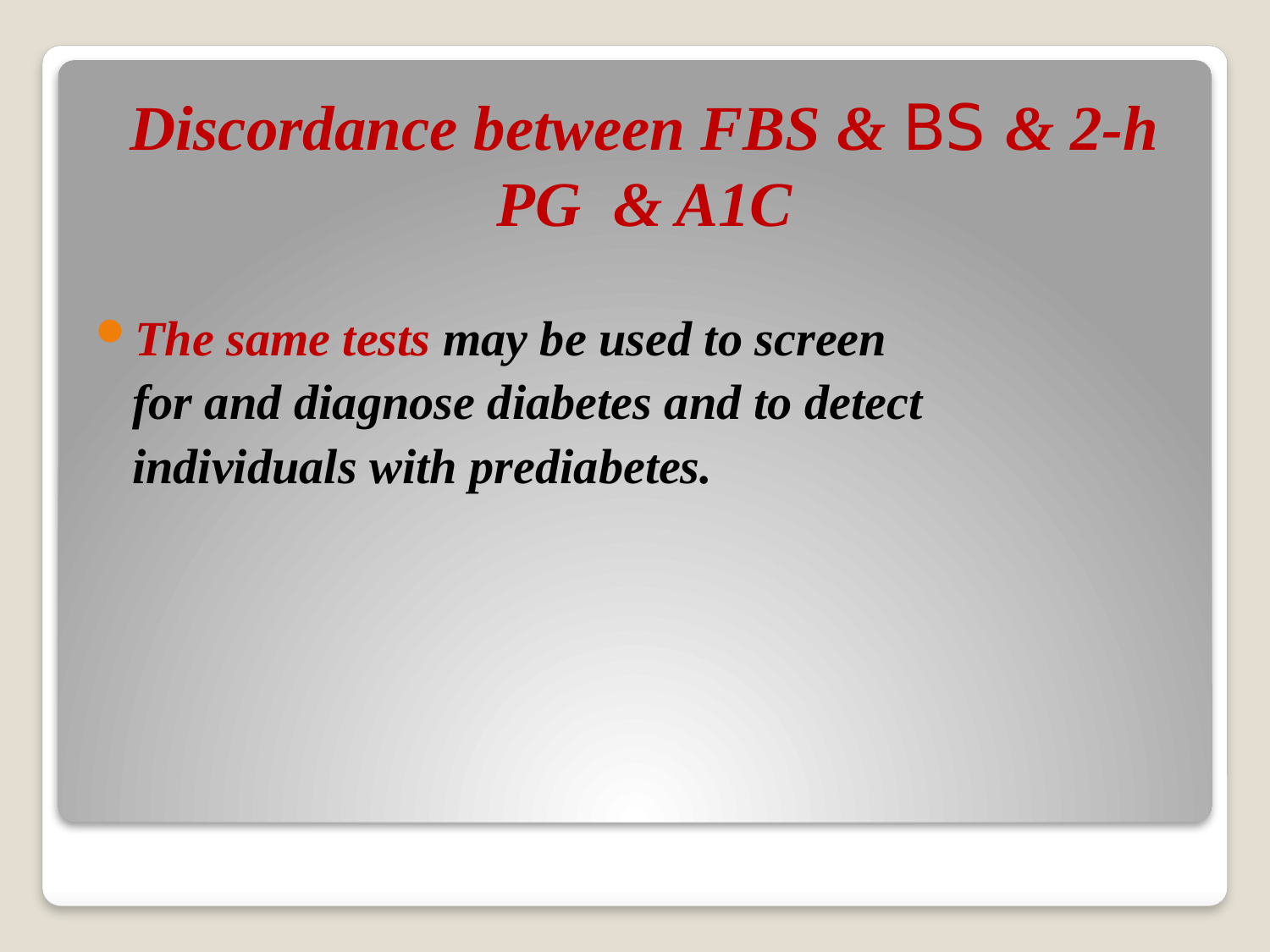

Discordance between FBS & BS & 2-h PG  & A1C

The same tests may be used to screen
   for and diagnose diabetes and to detect
   individuals with prediabetes.
#